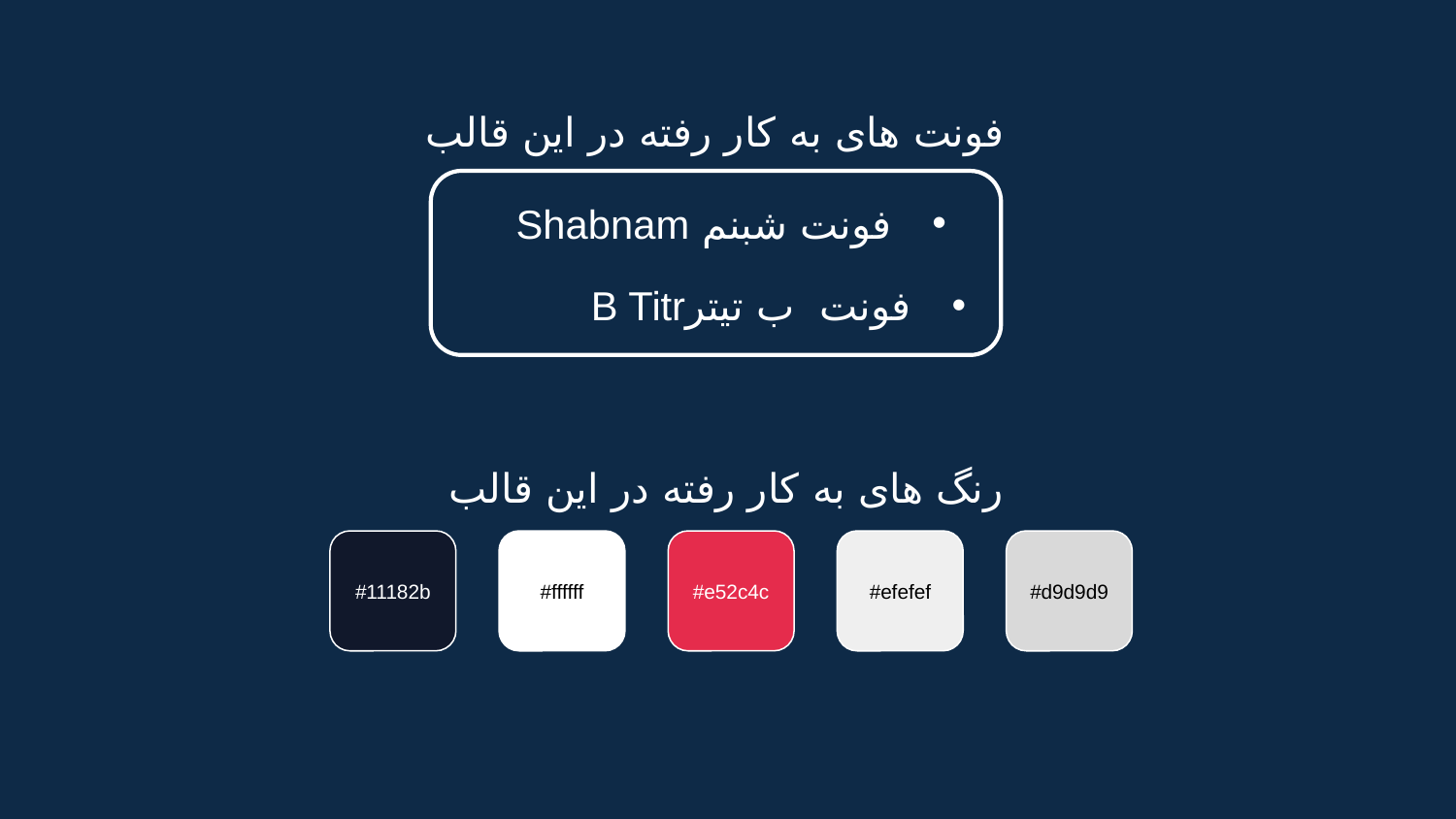

فونت های به کار رفته در این قالب

فونت شبنم Shabnam
فونت  ب تیترB Titr
رنگ های به کار رفته در این قالب

#11182b
#ffffff
#e52c4c
#efefef
#d9d9d9